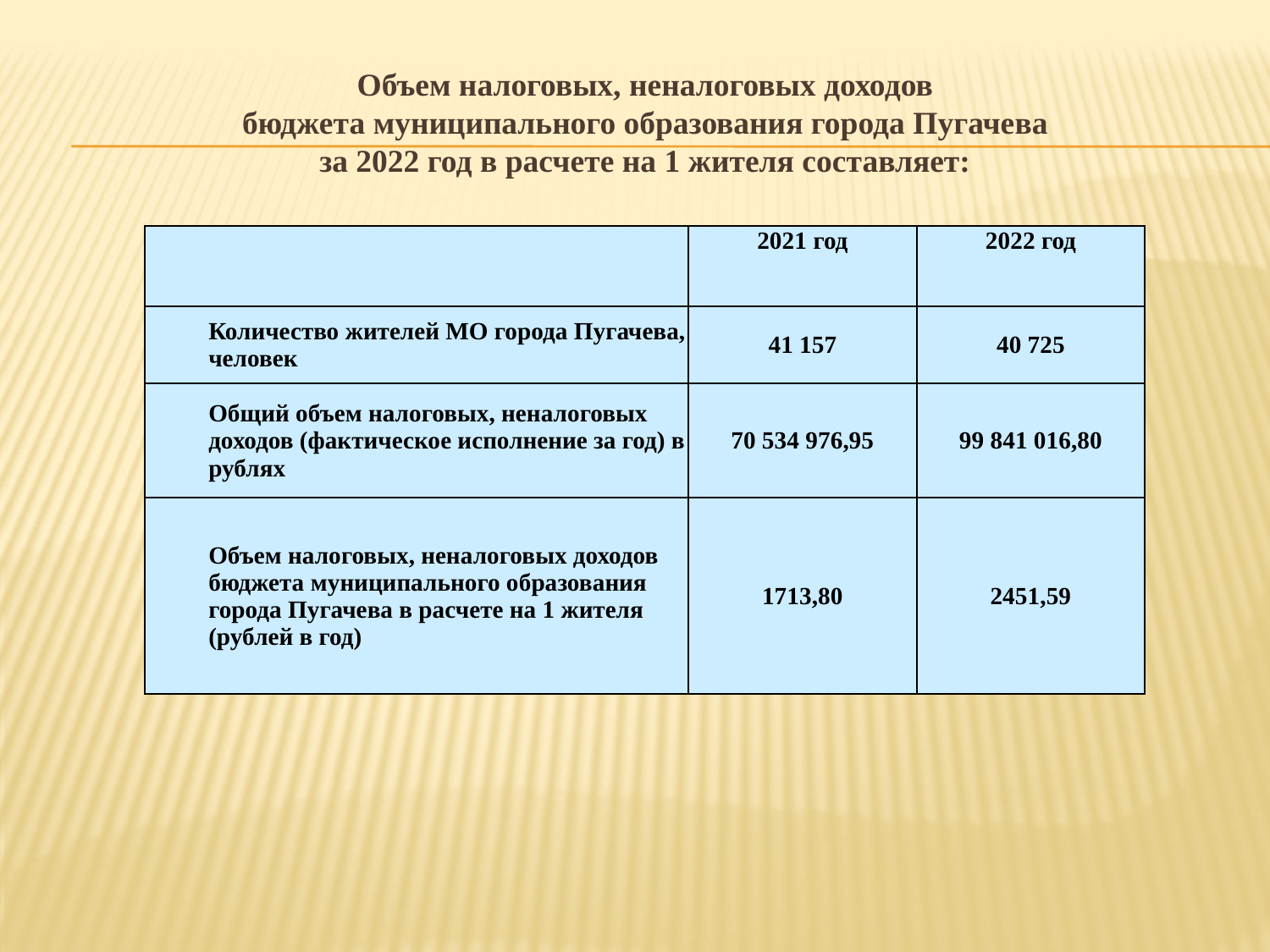

# Объем налоговых, неналоговых доходов бюджета муниципального образования города Пугачева за 2022 год в расчете на 1 жителя составляет:
|  | 2021 год | 2022 год |
| --- | --- | --- |
| Количество жителей МО города Пугачева, человек | 41 157 | 40 725 |
| Общий объем налоговых, неналоговых доходов (фактическое исполнение за год) в рублях | 70 534 976,95 | 99 841 016,80 |
| Объем налоговых, неналоговых доходов бюджета муниципального образования города Пугачева в расчете на 1 жителя (рублей в год) | 1713,80 | 2451,59 |